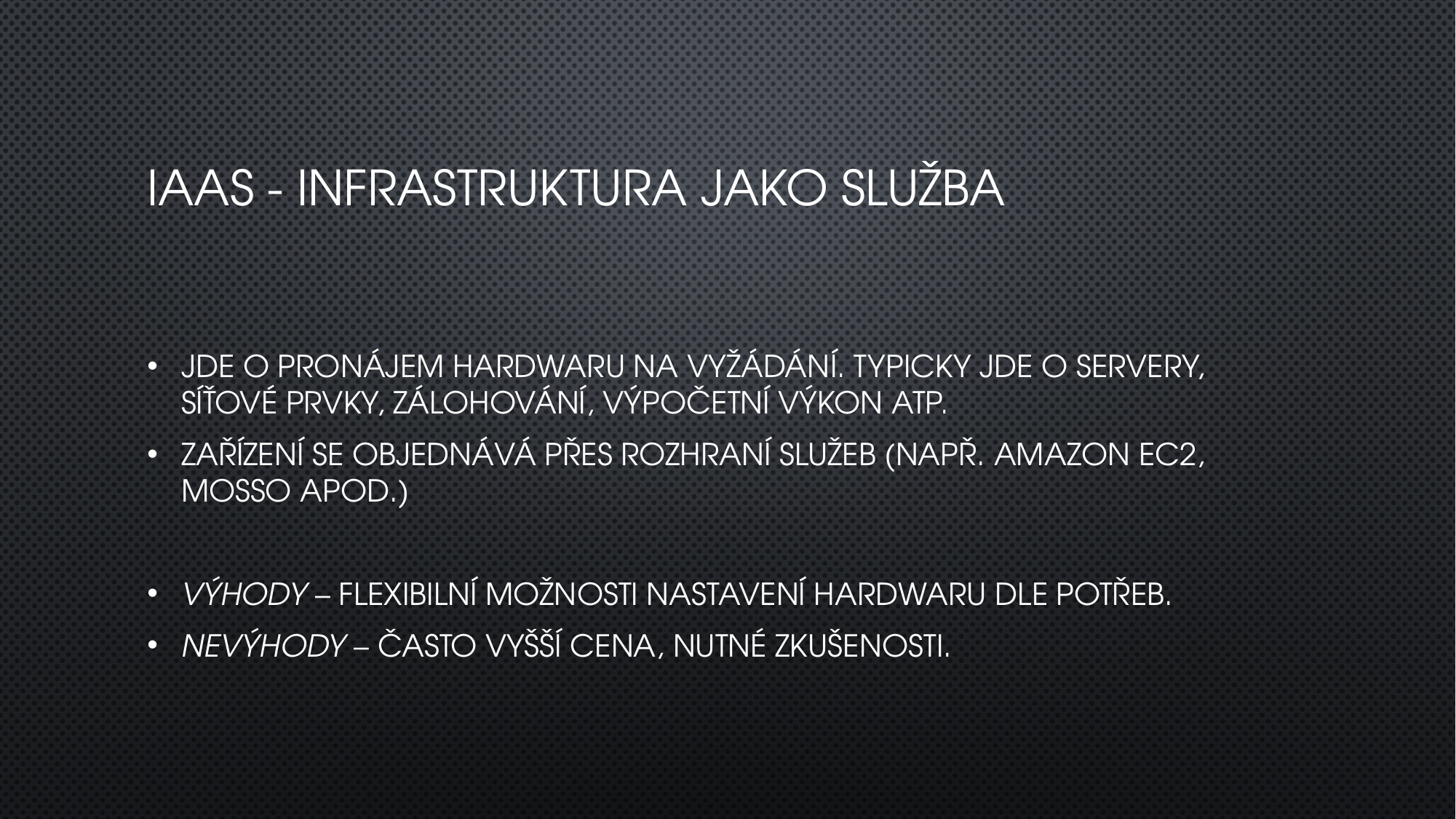

# IaaS - Infrastruktura jako služba
Jde o pronájem hardwaru na vyžádání. Typicky jde o servery, síťové prvky, zálohování, výpočetní výkon atp.
Zařízení se objednává přes rozhraní služeb (např. Amazon EC2, Mosso apod.)

Výhody – flexibilní možnosti nastavení hardwaru dle potřeb.
Nevýhody – často vyšší cena, nutné zkušenosti.